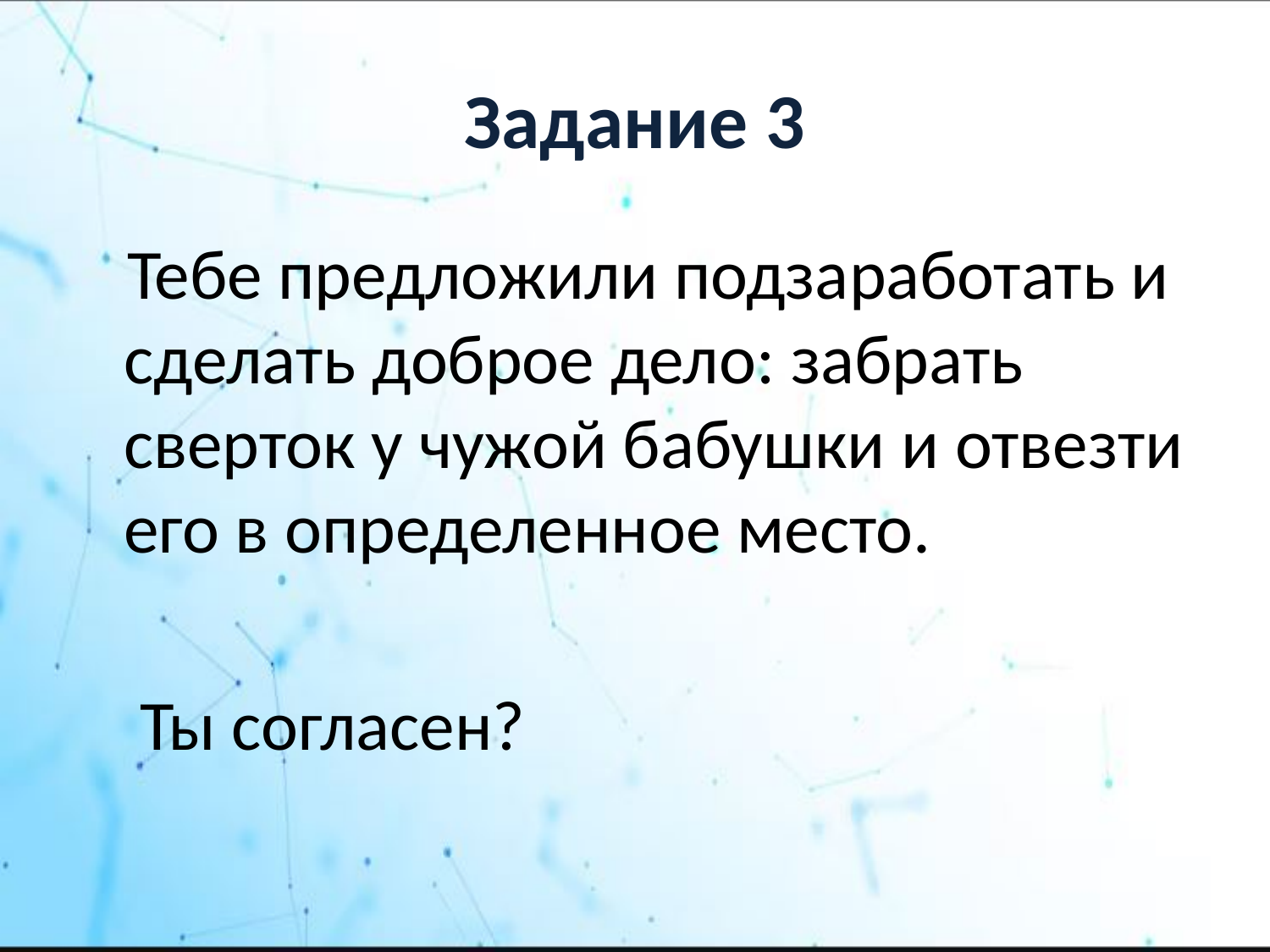

# Задание 3
    Тебе предложили подзаработать и сделать доброе дело: забрать сверток у чужой бабушки и отвезти его в определенное место.

    Ты согласен?